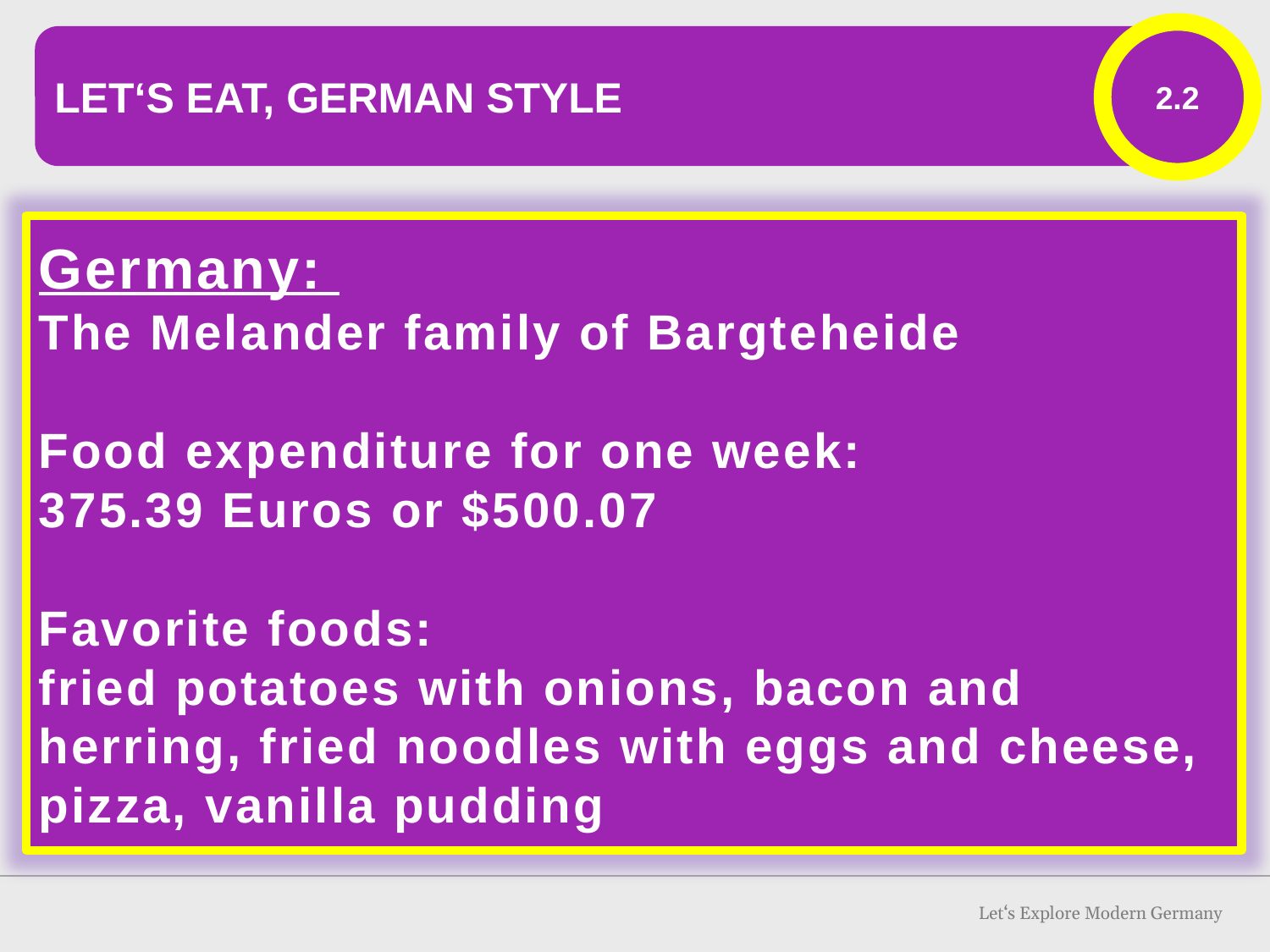

2.2
Let‘s eat, german style
Germany:
The Melander family of Bargteheide
 
Food expenditure for one week:
375.39 Euros or $500.07
Favorite foods:
fried potatoes with onions, bacon and herring, fried noodles with eggs and cheese, pizza, vanilla pudding
Let‘s Explore Modern Germany